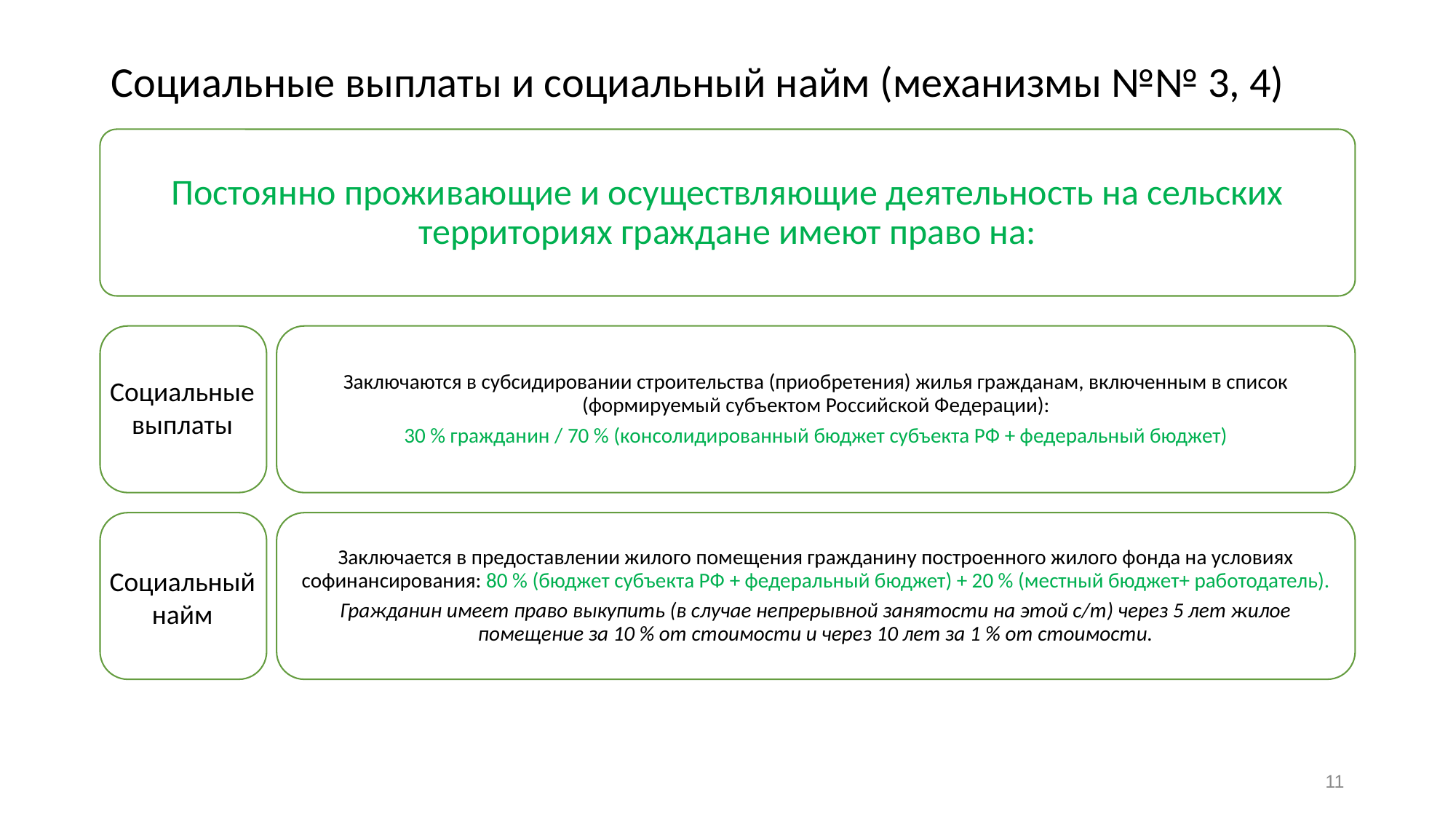

# Социальные выплаты и социальный найм (механизмы №№ 3, 4)
Постоянно проживающие и осуществляющие деятельность на сельских территориях граждане имеют право на:
Заключаются в субсидировании строительства (приобретения) жилья гражданам, включенным в список (формируемый субъектом Российской Федерации):
30 % гражданин / 70 % (консолидированный бюджет субъекта РФ + федеральный бюджет)
Заключается в предоставлении жилого помещения гражданину построенного жилого фонда на условиях софинансирования: 80 % (бюджет субъекта РФ + федеральный бюджет) + 20 % (местный бюджет+ работодатель).
Гражданин имеет право выкупить (в случае непрерывной занятости на этой с/т) через 5 лет жилое помещение за 10 % от стоимости и через 10 лет за 1 % от стоимости.
Социальные выплаты
Социальный найм
11